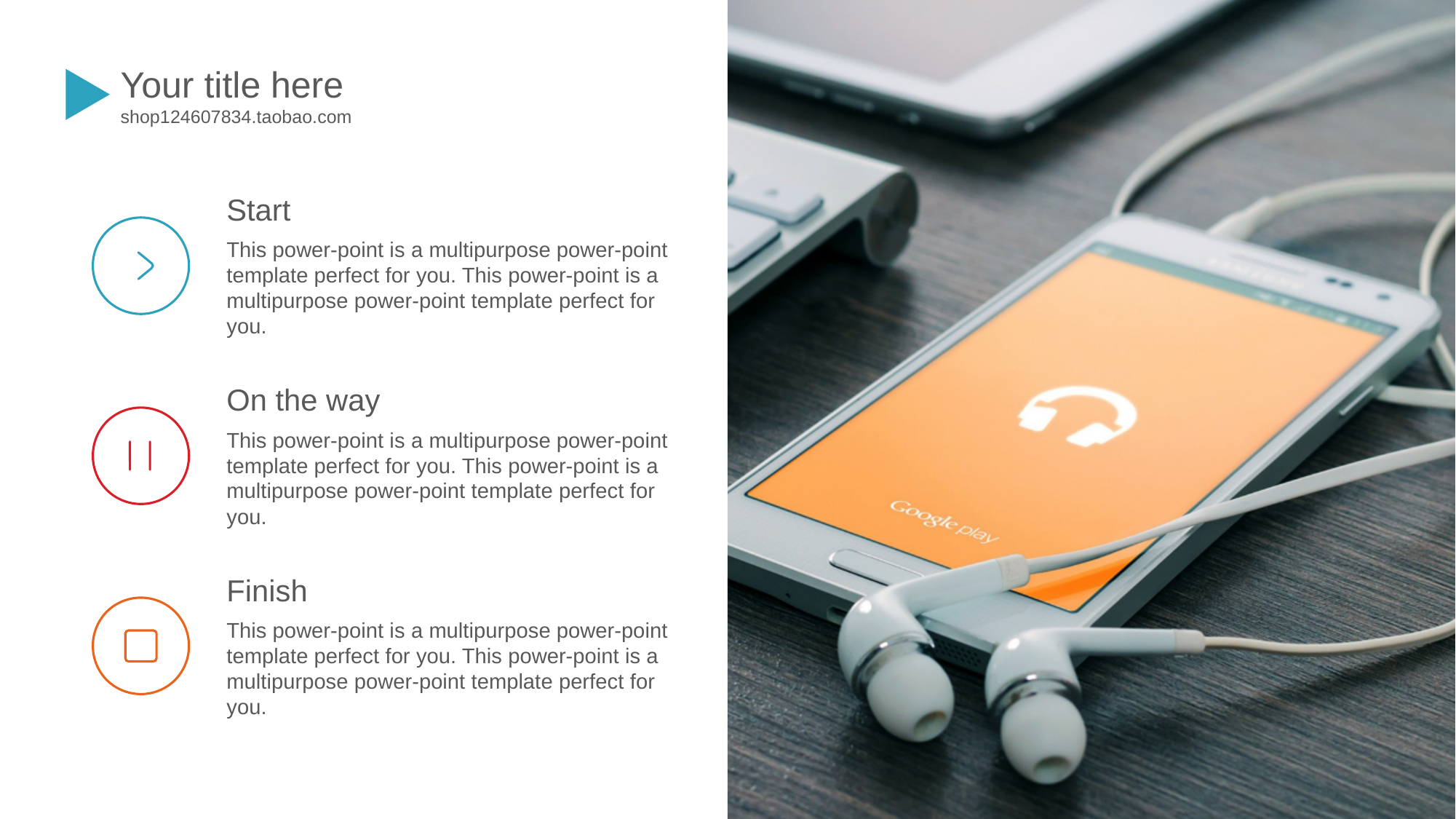

Your title here
shop124607834.taobao.com

Start
This power-point is a multipurpose power-point template perfect for you. This power-point is a multipurpose power-point template perfect for you.

On the way
This power-point is a multipurpose power-point template perfect for you. This power-point is a multipurpose power-point template perfect for you.

Finish
This power-point is a multipurpose power-point template perfect for you. This power-point is a multipurpose power-point template perfect for you.